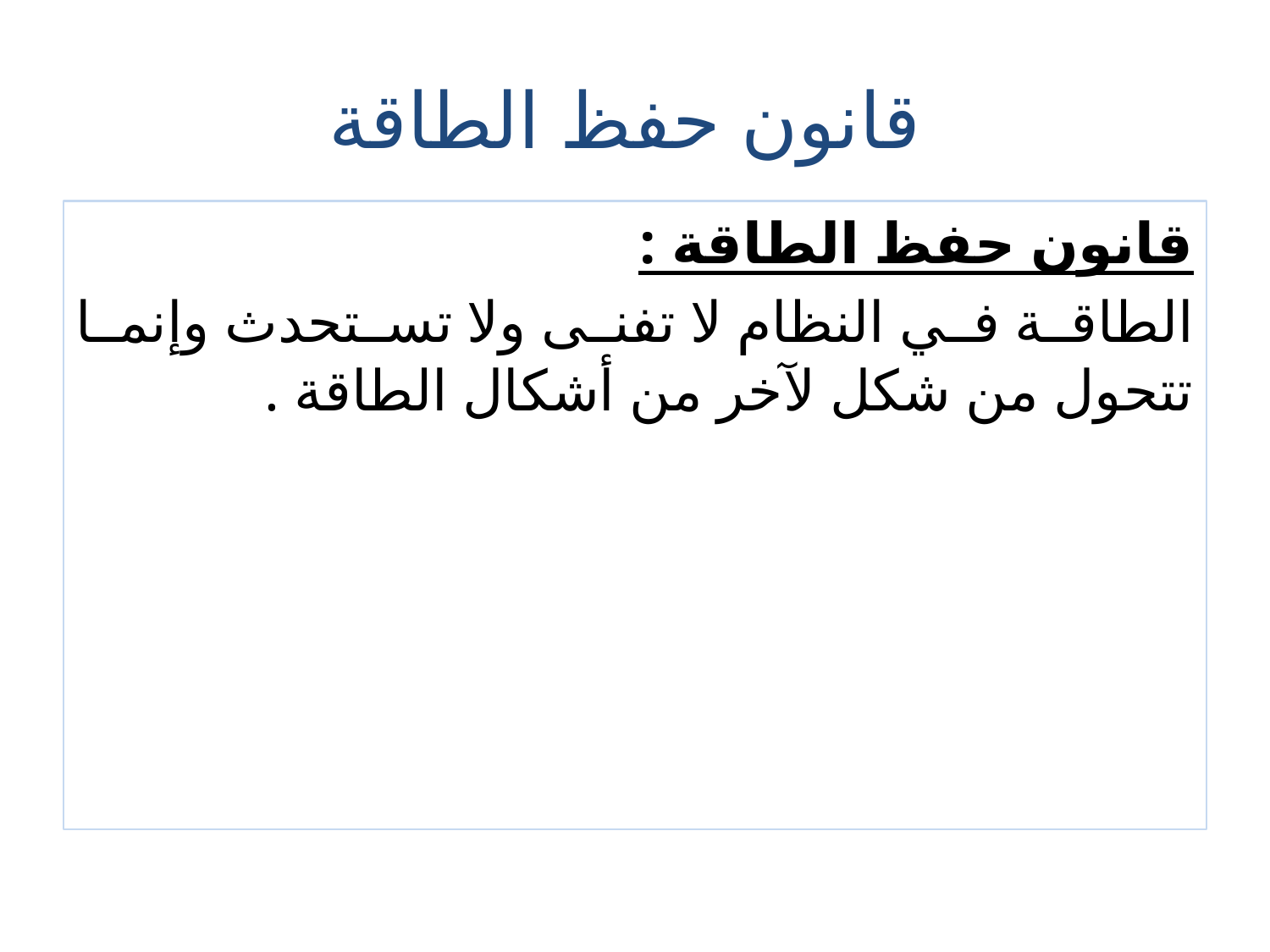

# قانون حفظ الطاقة
قانون حفظ الطاقة :
الطاقة في النظام لا تفنى ولا تستحدث وإنما تتحول من شكل لآخر من أشكال الطاقة .